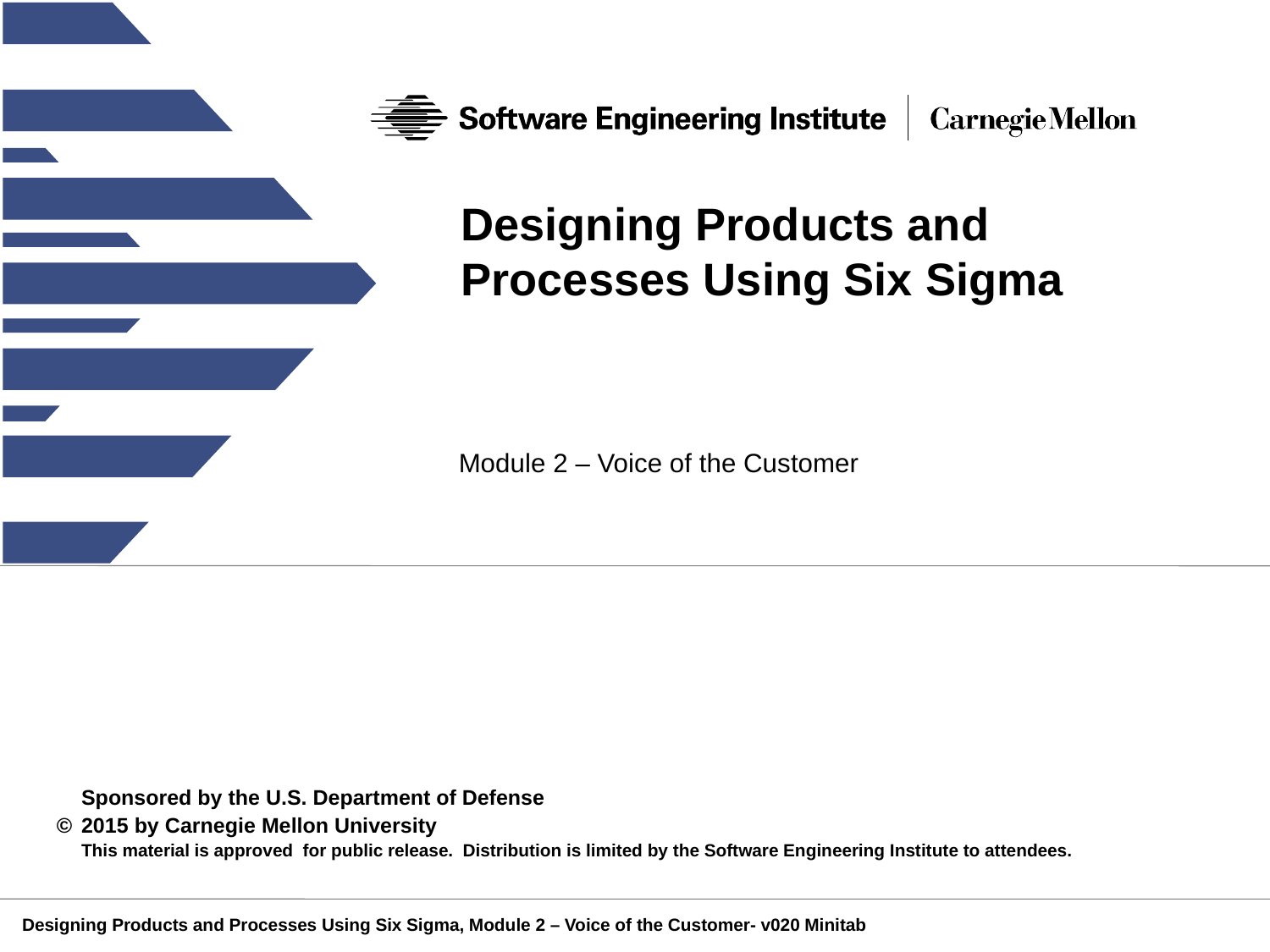

# Designing Products and Processes Using Six Sigma
Module 2 – Voice of the Customer